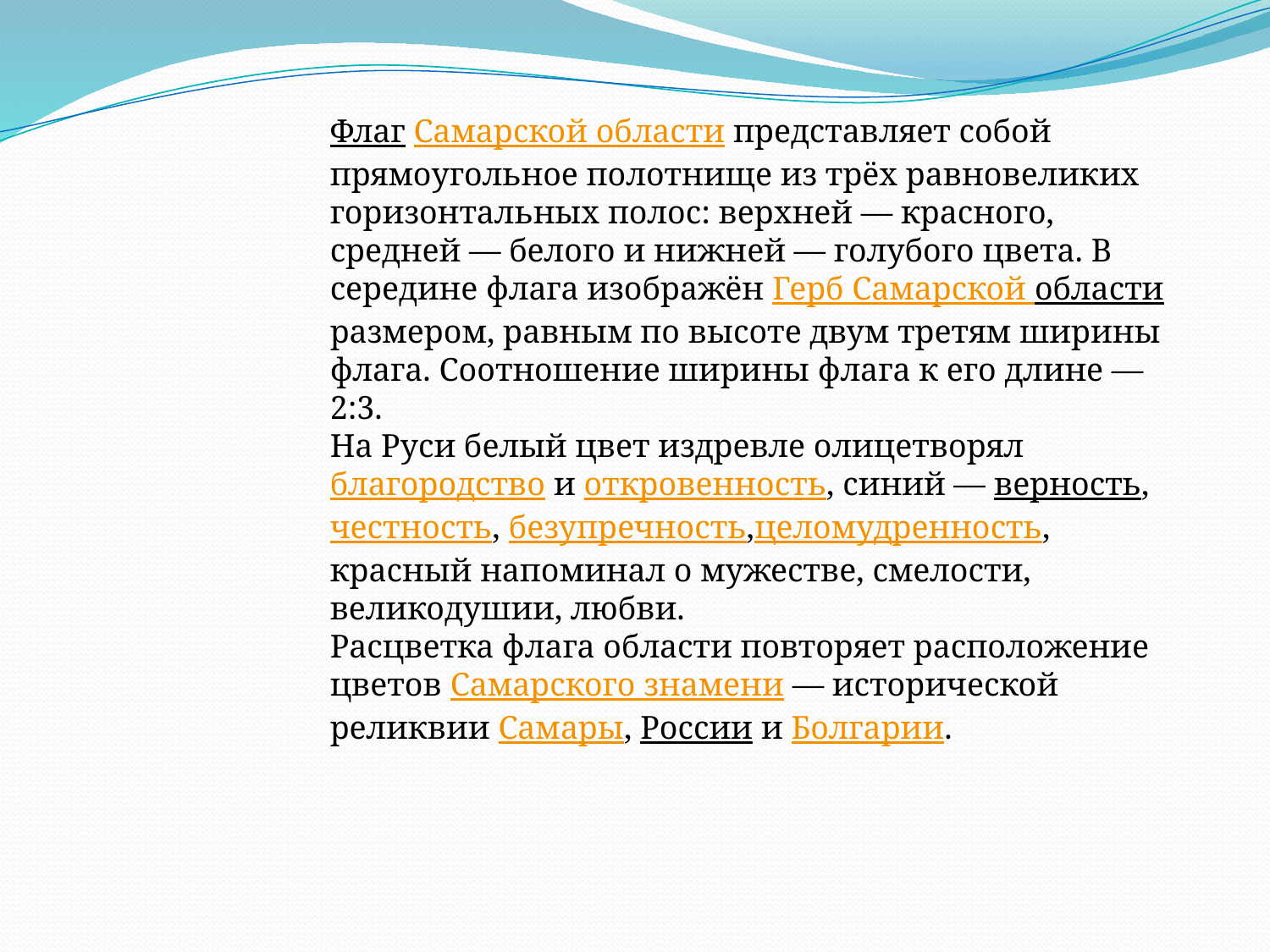

Флаг Самарской области представляет собой прямоугольное полотнище из трёх равновеликих горизонтальных полос: верхней — красного, средней — белого и нижней — голубого цвета. В середине флага изображён Герб Самарской областиразмером, равным по высоте двум третям ширины флага. Соотношение ширины флага к его длине — 2:3.
На Руси белый цвет издревле олицетворял благородство и откровенность, синий — верность, честность, безупречность,целомудренность, красный напоминал о мужестве, смелости, великодушии, любви.
Расцветка флага области повторяет расположение цветов Самарского знамени — исторической реликвии Самары, России и Болгарии.